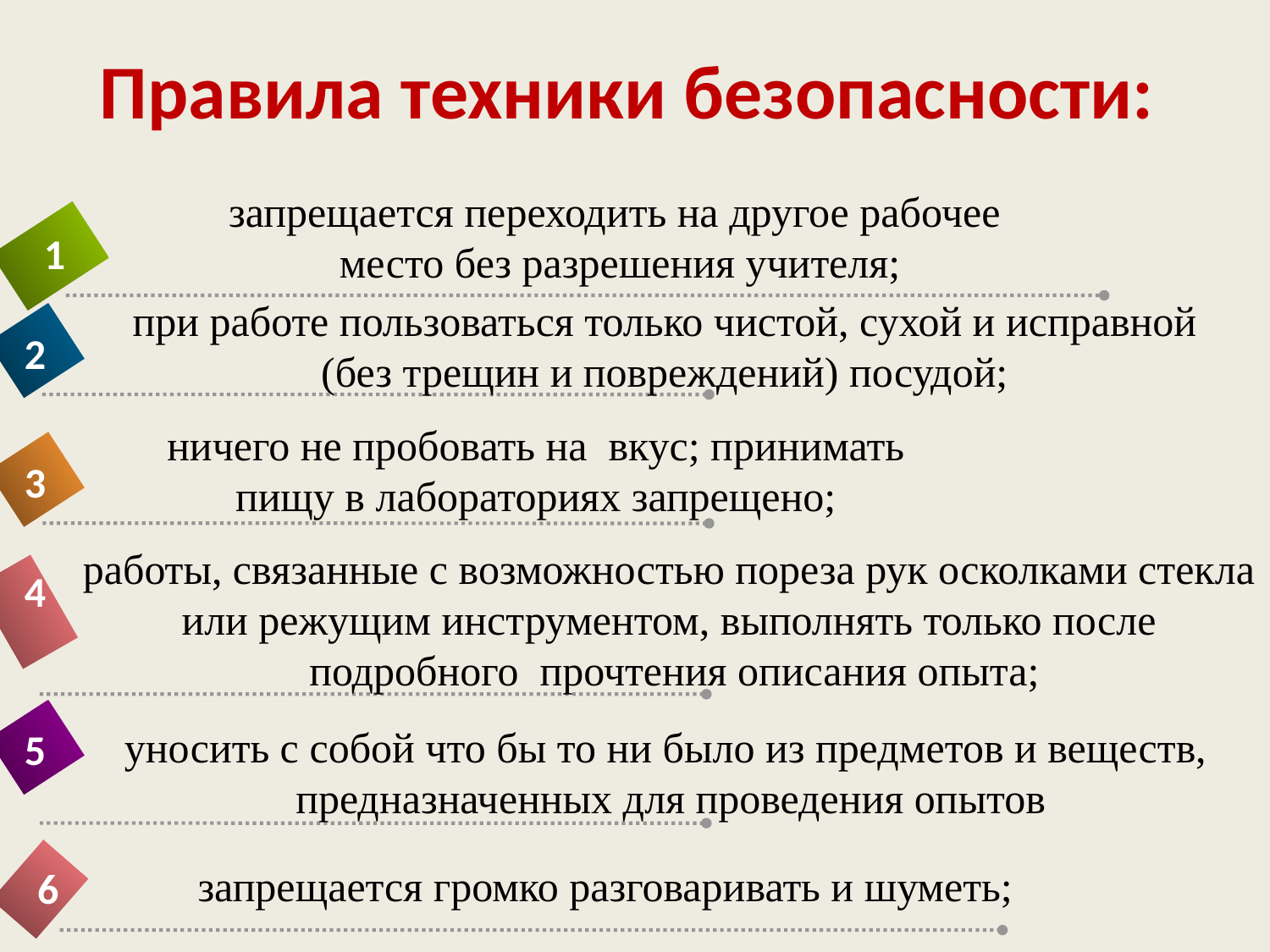

# Правила техники безопасности:
запрещается переходить на другое рабочее
место без разрешения учителя;
1

при работе пользоваться только чистой, сухой и исправной (без трещин и повреждений) посудой;

2

ничего не пробовать на  вкус; принимать пищу в лабораториях запрещено;

3

работы, связанные с возможностью пореза рук осколками стекла
или режущим инструментом, выполнять только после
подробного  прочтения описания опыта;
4

уносить с собой что бы то ни было из предметов и веществ,
предназначенных для проведения опытов
5

запрещается громко разговаривать и шуметь;
6